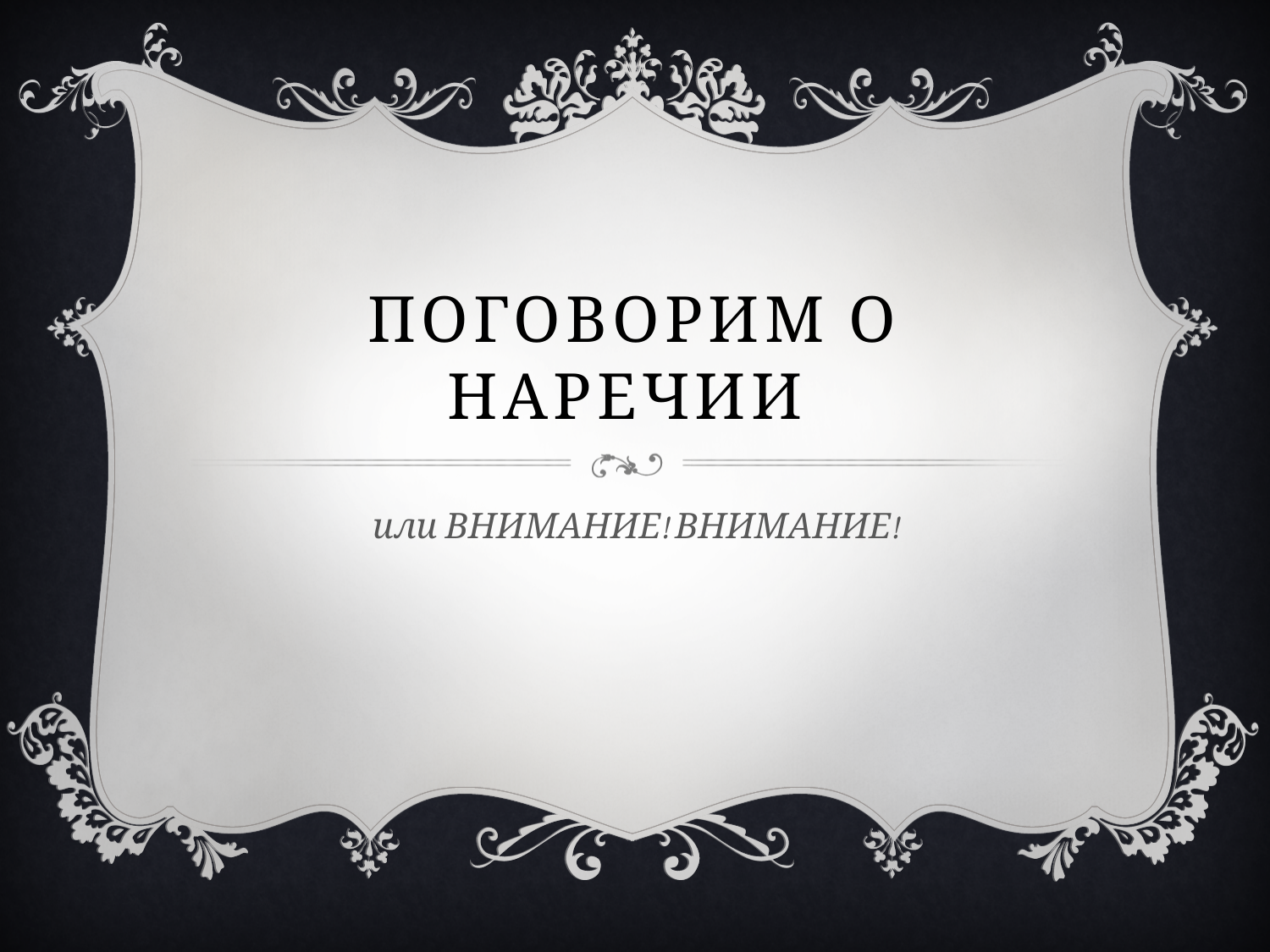

# Поговорим о наречии
или ВНИМАНИЕ! ВНИМАНИЕ!